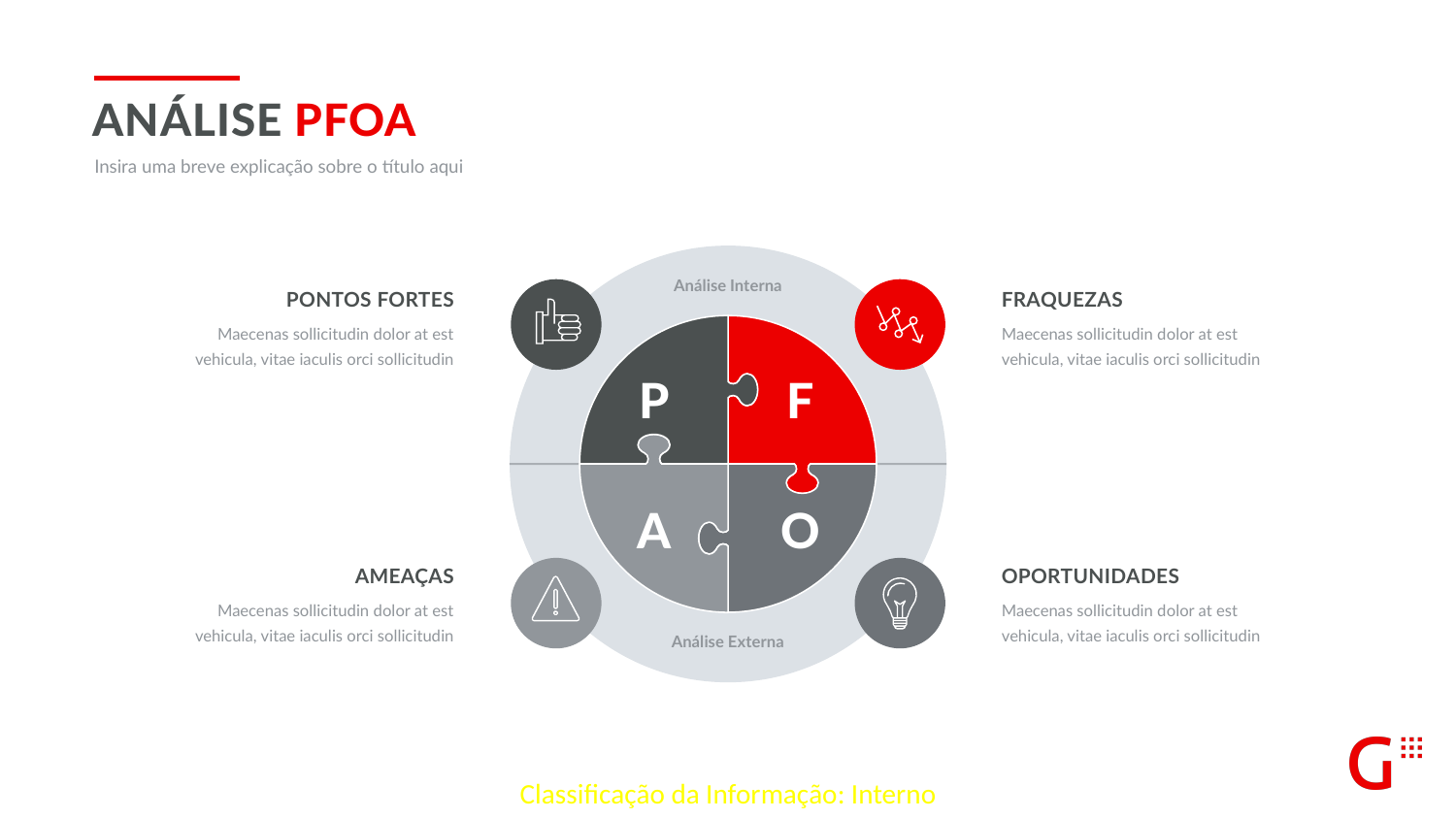

Análise pfoa
Insira uma breve explicação sobre o título aqui

Análise Interna

Pontos fortes
Maecenas sollicitudin dolor at est vehicula, vitae iaculis orci sollicitudin
fraquezas
Maecenas sollicitudin dolor at est vehicula, vitae iaculis orci sollicitudin

P
F

A
O

ameaças
Maecenas sollicitudin dolor at est vehicula, vitae iaculis orci sollicitudin
oportunidades
Maecenas sollicitudin dolor at est vehicula, vitae iaculis orci sollicitudin
Análise Externa